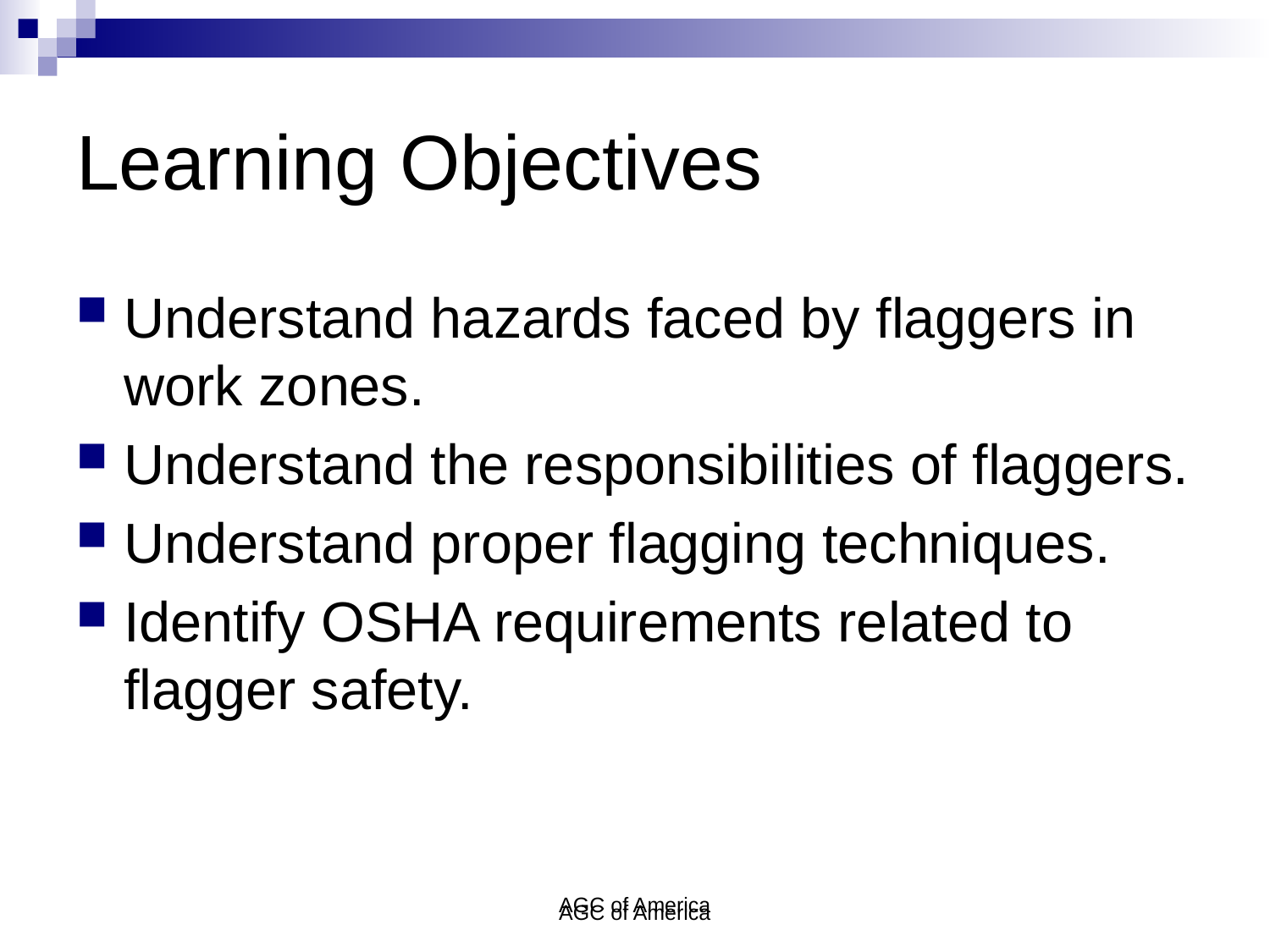

# Learning Objectives
Understand hazards faced by flaggers in work zones.
Understand the responsibilities of flaggers.
Understand proper flagging techniques.
Identify OSHA requirements related to flagger safety.

AGC of America